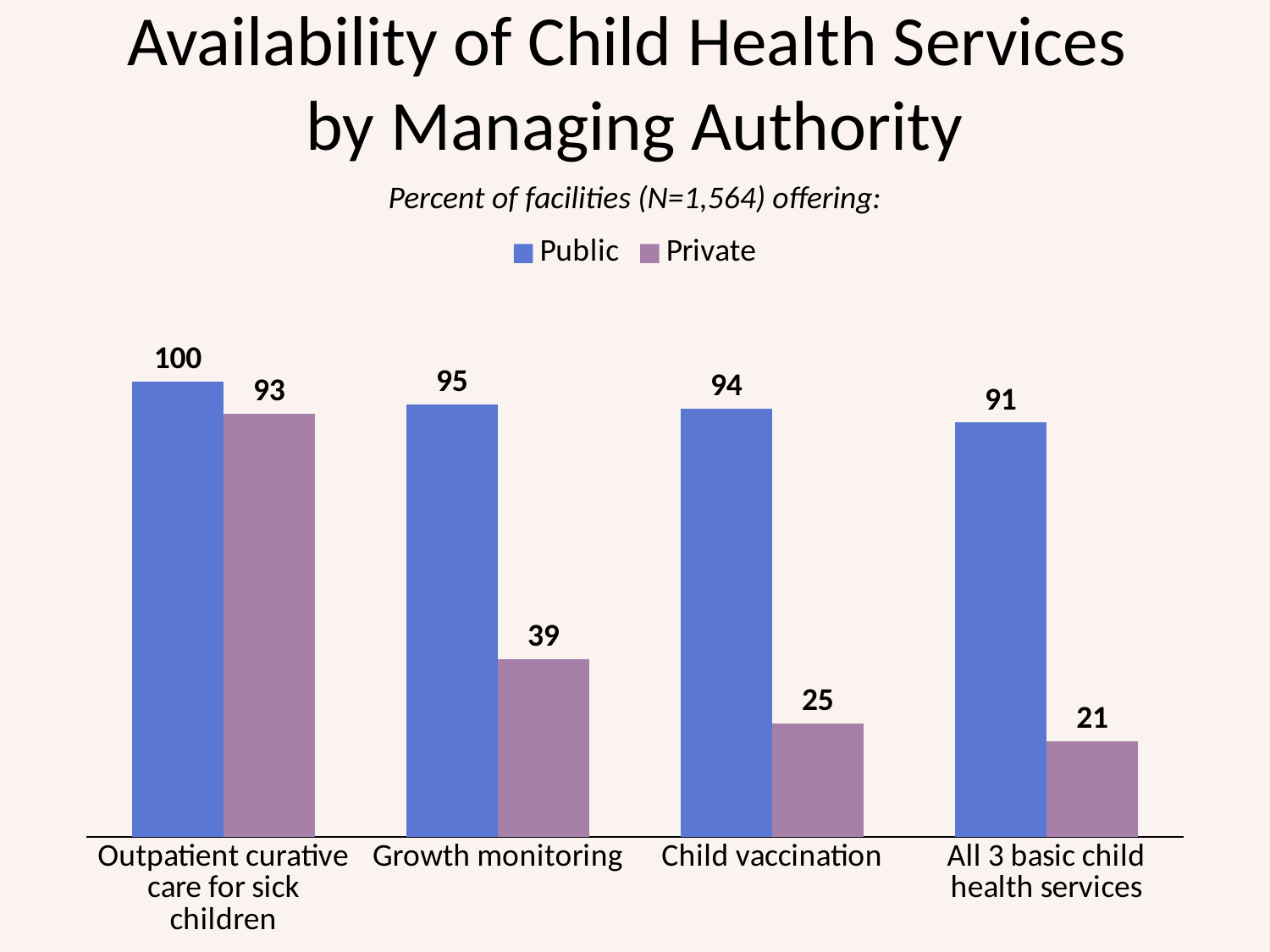

Availability of Child Health Services
by Managing Authority
Percent of facilities (N=1,564) offering:

### Chart

| Category | Public | Private |
|---|---|---|
| Outpatient curative care for sick children | 100.0 | 93.0 |
| Growth monitoring | 95.0 | 39.0 |
| Child vaccination | 94.0 | 25.0 |
| All 3 basic child health services | 91.0 | 21.0 |